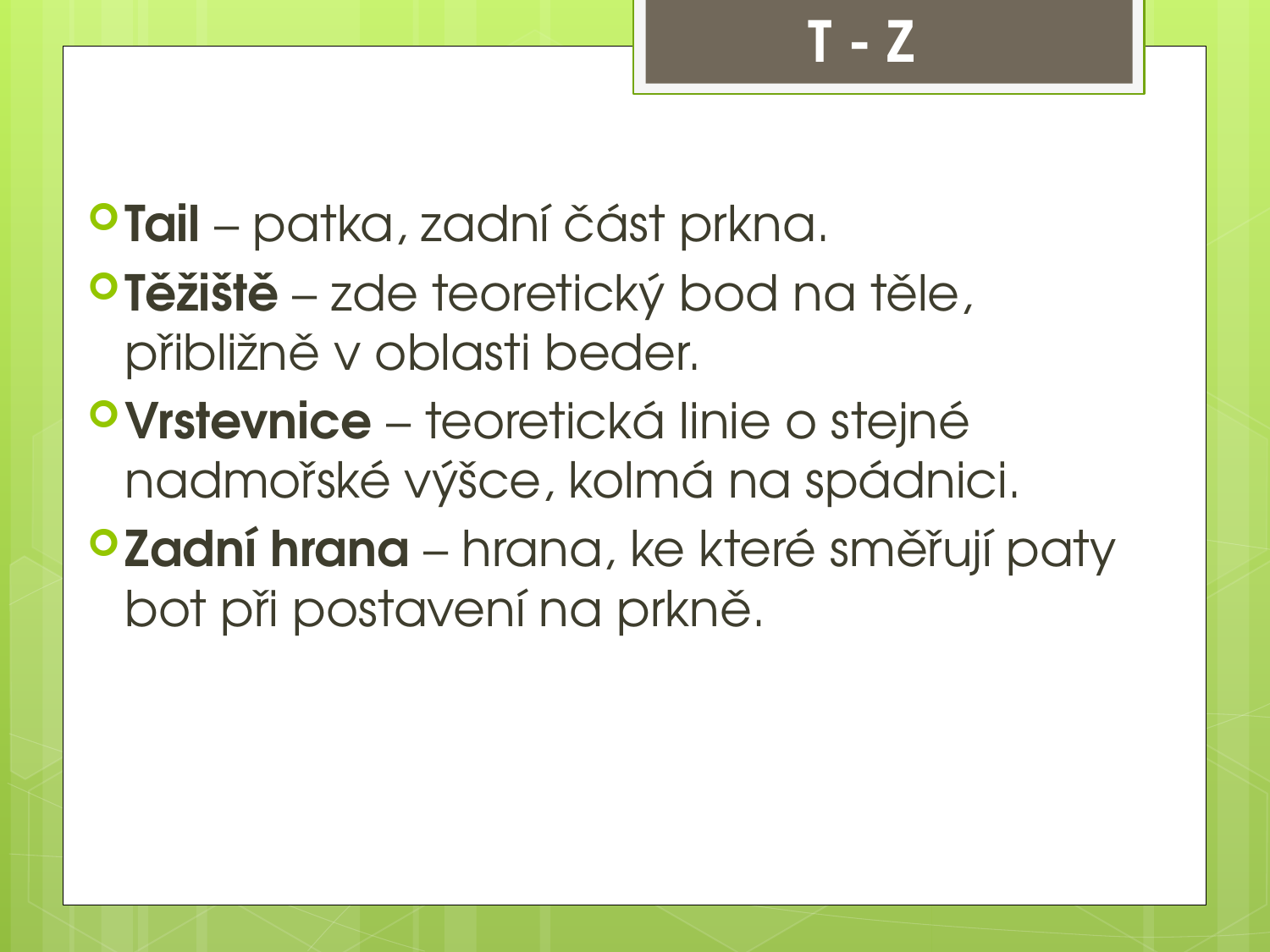

T - Z
Tail – patka, zadní část prkna.
Těžiště – zde teoretický bod na těle, přibližně v oblasti beder.
Vrstevnice – teoretická linie o stejné nadmořské výšce, kolmá na spádnici.
Zadní hrana – hrana, ke které směřují paty bot při postavení na prkně.